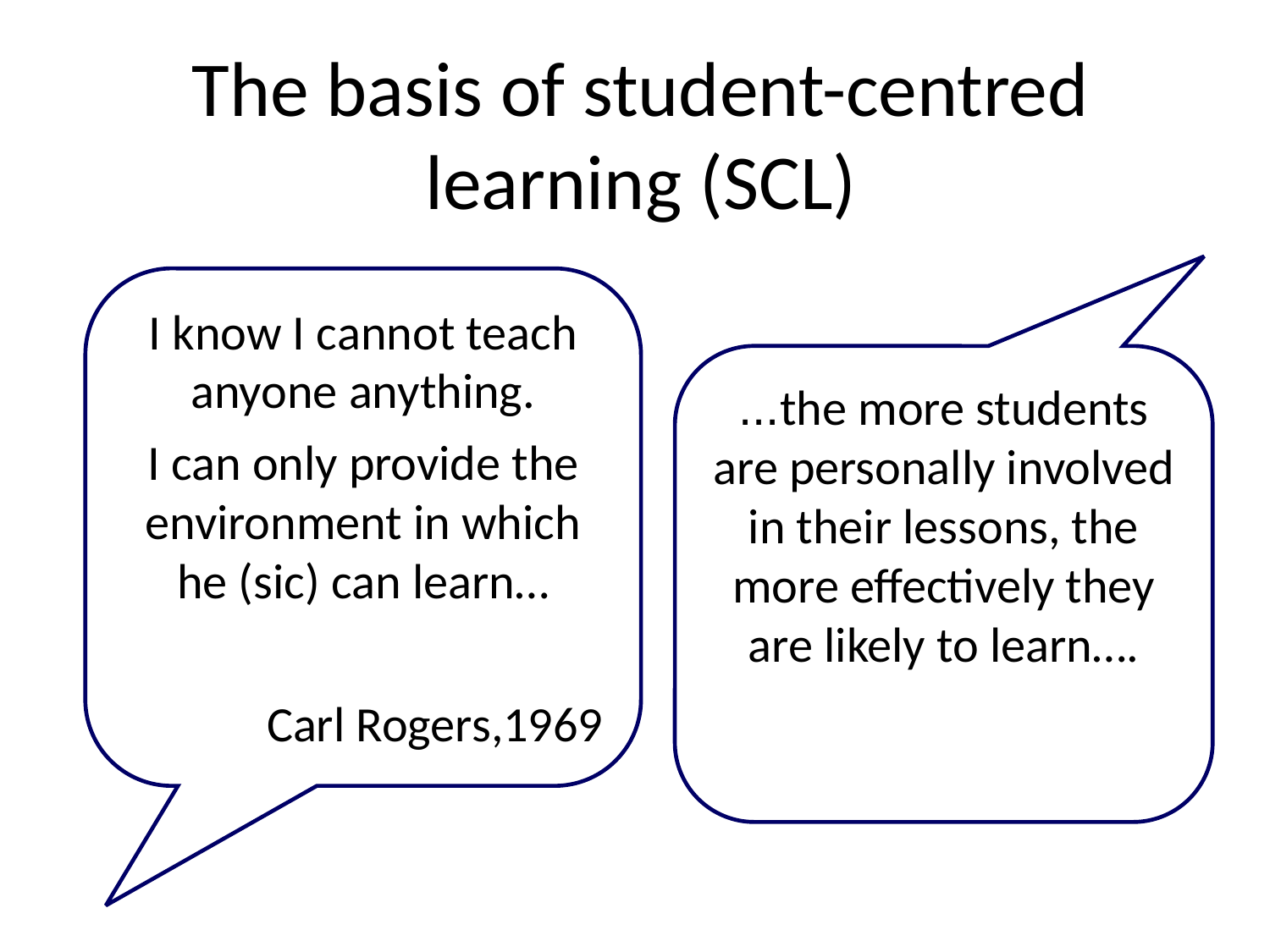

The basis of student-centred learning (SCL)
I know I cannot teach anyone anything.
I can only provide the environment in which he (sic) can learn…

Carl Rogers,1969
...the more students are personally involved in their lessons, the more effectively they are likely to learn….